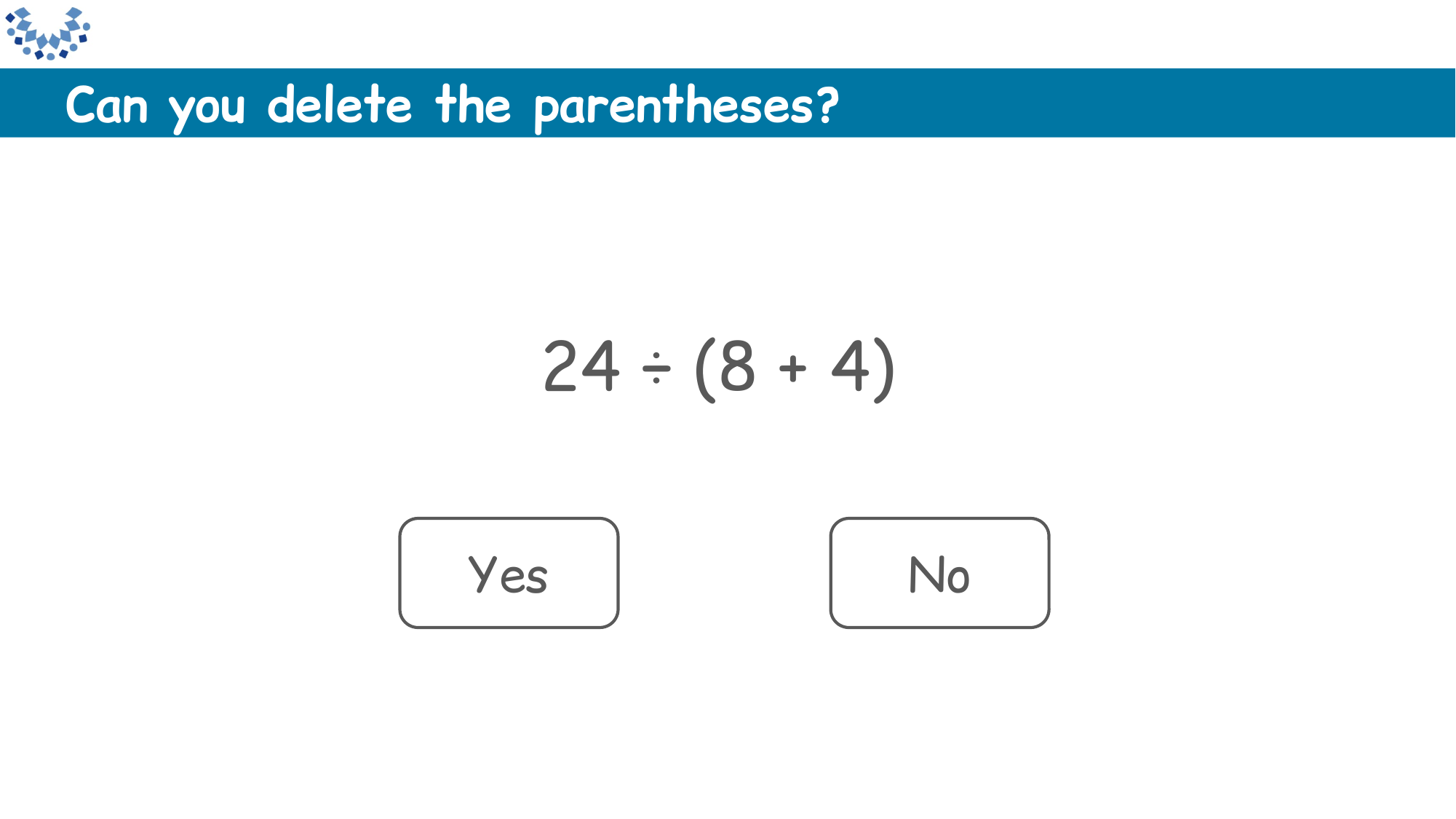

Can you delete the parentheses?
24 ÷ (8 + 4)
Yes
No